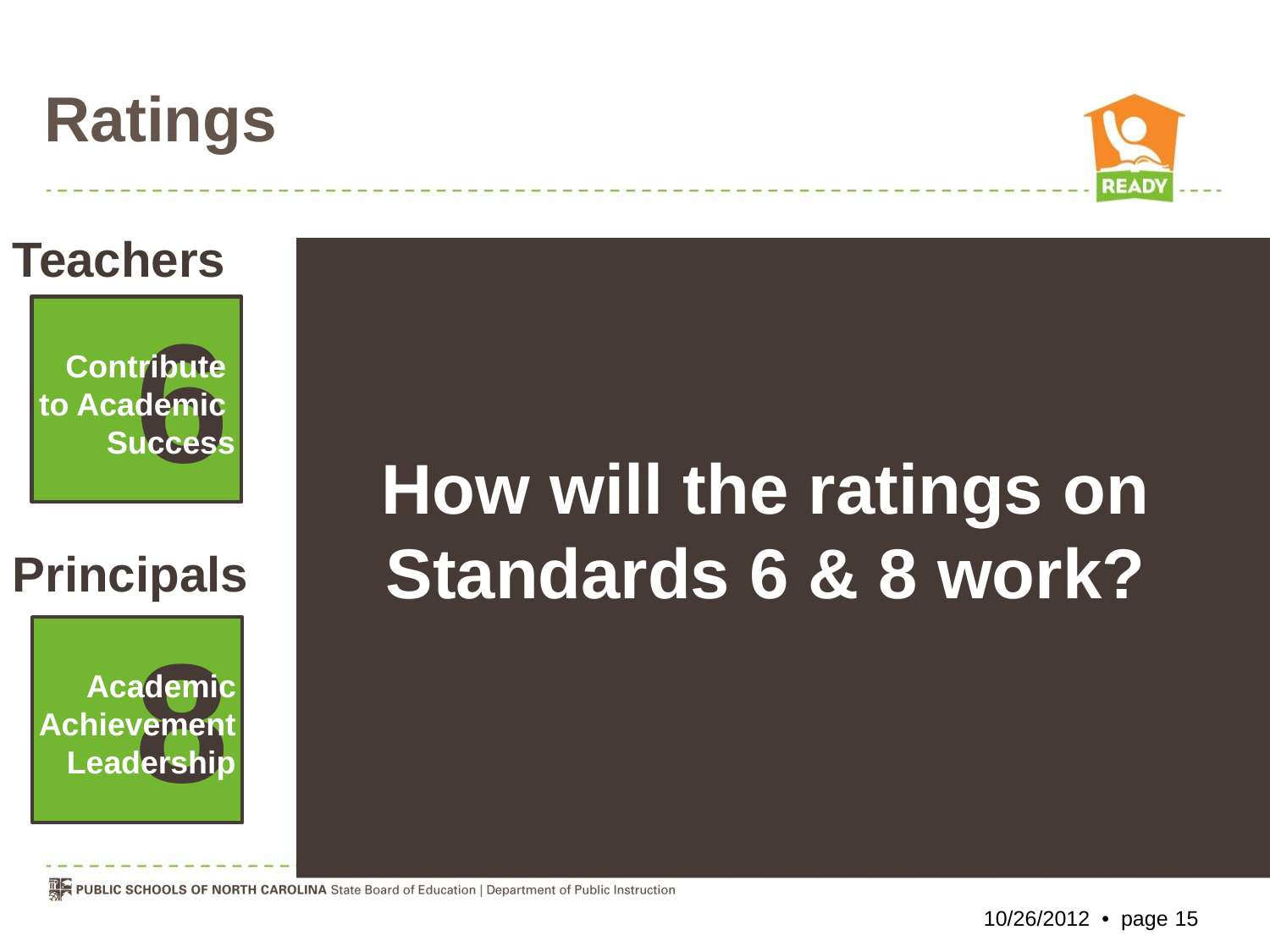

Ratings
Teachers

6
Contribute
to Academic
Success
How will the ratings on Standards 6 & 8 work?
Principals

8
Academic Achievement Leadership
Academic Achievement Leadership
10/26/2012  •  page 15